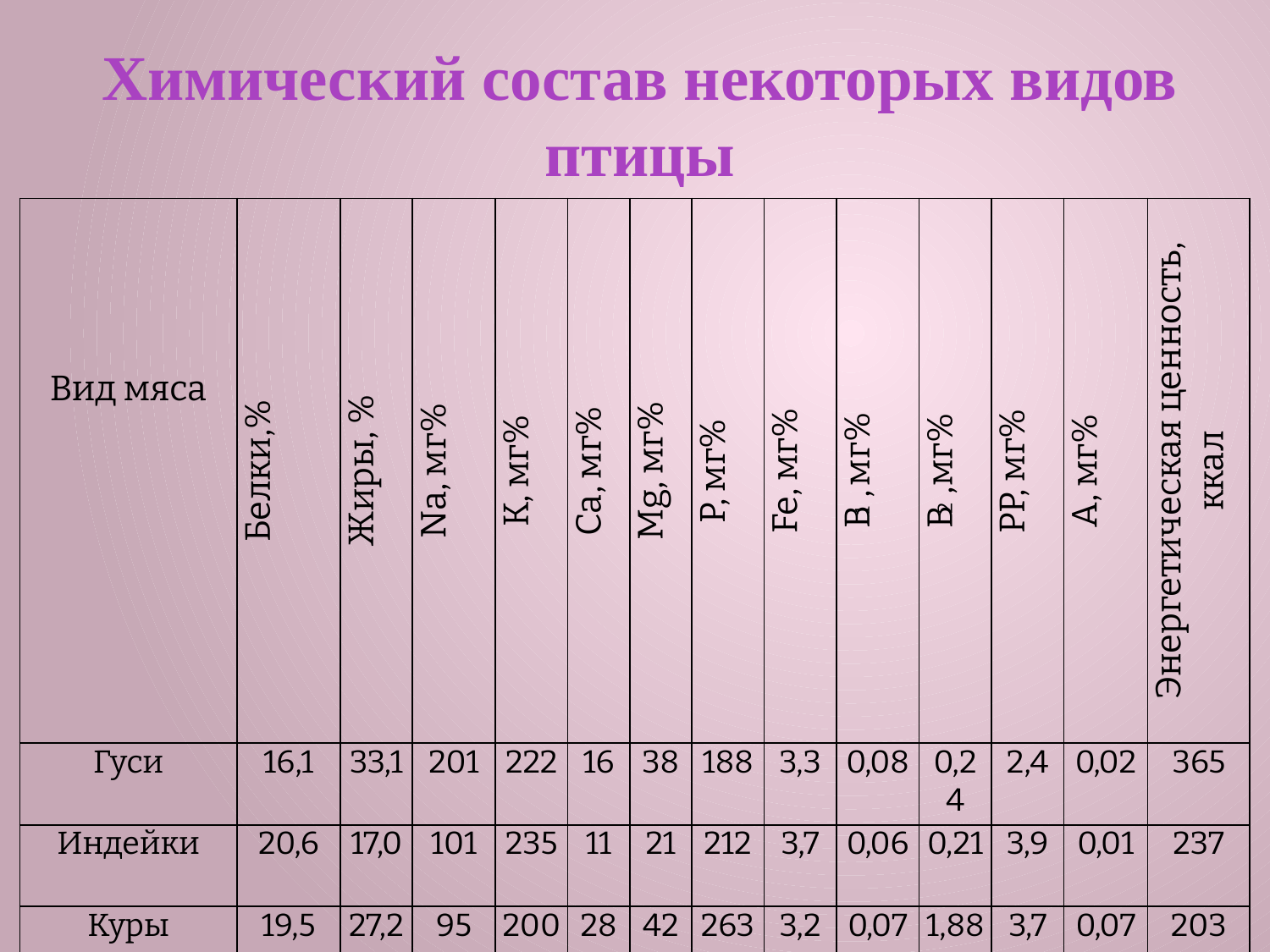

Химический состав некоторых видов птицы
| Вид мяса | Белки,% | Жиры, % | Na, мг% | К, мг% | Са, мг% | Мg, мг% | Р, мг% | Fe, мг% | В1, мг% | В2,мг% | РР, мг% | А, мг% | Энергетическая ценность, ккал |
| --- | --- | --- | --- | --- | --- | --- | --- | --- | --- | --- | --- | --- | --- |
| Гуси | 16,1 | 33,1 | 201 | 222 | 16 | 38 | 188 | 3,3 | 0,08 | 0,24 | 2,4 | 0,02 | 365 |
| Индейки | 20,6 | 17,0 | 101 | 235 | 11 | 21 | 212 | 3,7 | 0,06 | 0,21 | 3,9 | 0,01 | 237 |
| Куры | 19,5 | 27,2 | 95 | 200 | 28 | 42 | 263 | 3,2 | 0,07 | 1,88 | 3,7 | 0,07 | 203 |
| Утки | 16,5 | 31,1 | 83 | 190 | 22 | 30 | 209 | 3,1 | 0,15 | 0,18 | 2,9 | 0,05 | 346 |
| Перепелки | 18,0 | 18,6 | 149 | 352 | 18 | 25 | 308 | 8,0 | 0,10 | 0,26 | 2,2 | 0,07 | 239 |
| Кролик | 21,1 | 22,4 | 57 | 335 | 20 | 25 | 190 | 3,3 | 0,12 | 0,18 | 40 | 0,01 | 199 |